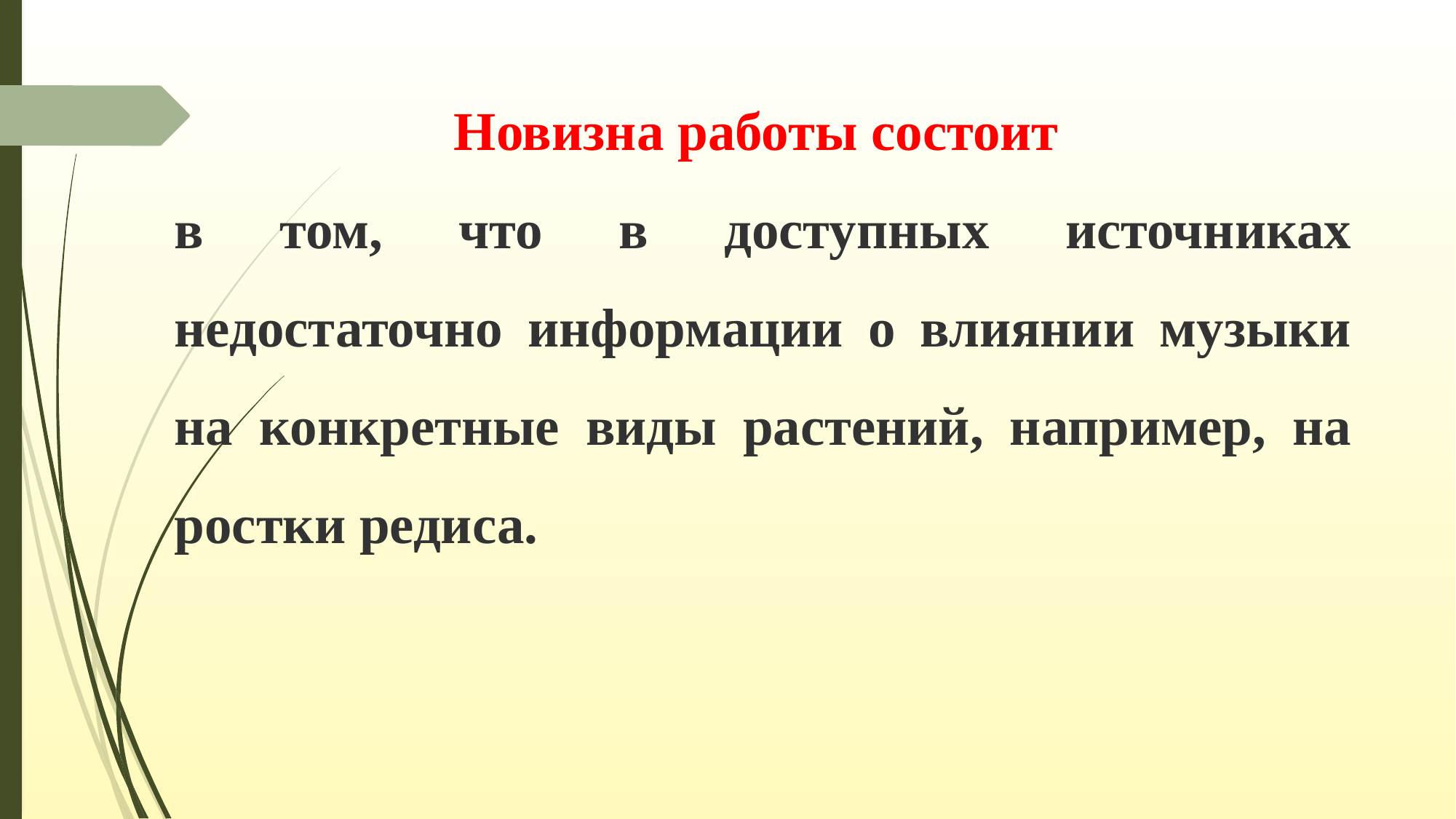

Новизна работы состоит
в том, что в доступных источниках недостаточно информации о влиянии музыки на конкретные виды растений, например, на ростки редиса.